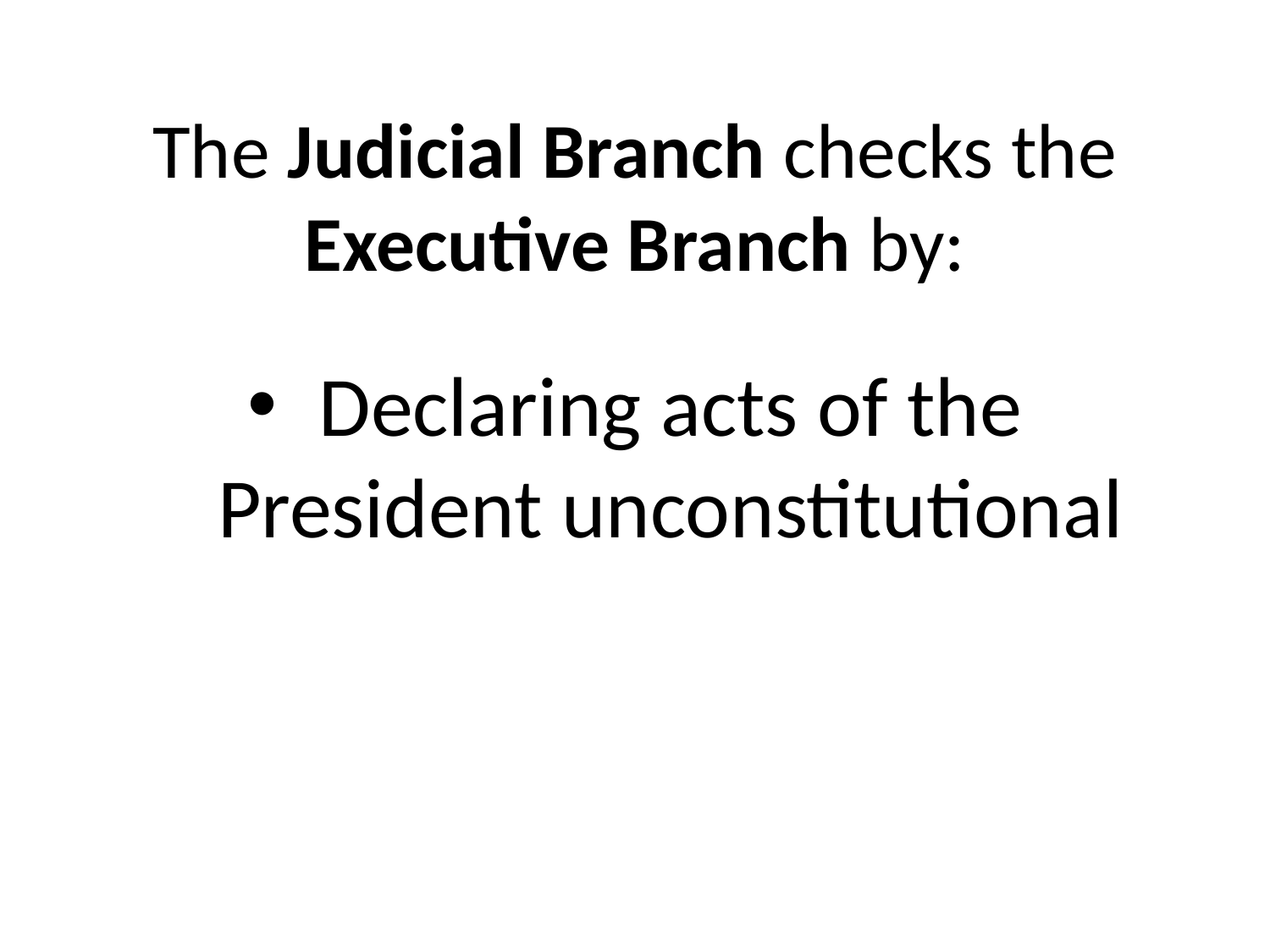

# The Judicial Branch checks the Executive Branch by:
Declaring acts of the President unconstitutional